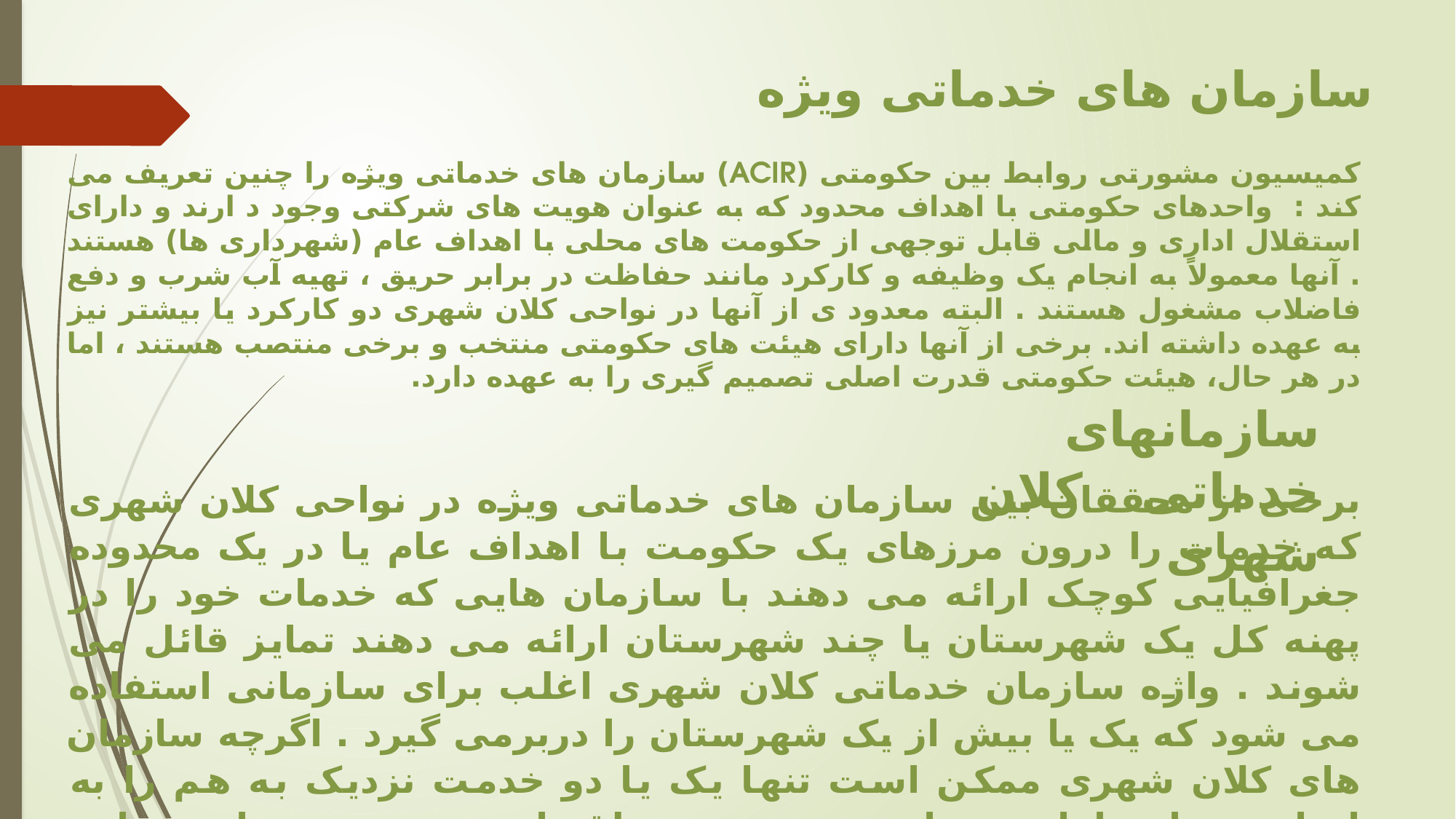

سازمان های خدماتی ویژه
کمیسیون مشورتی روابط بین حکومتی (ACIR) سازمان های خدماتی ویژه را چنین تعریف می کند :  واحدهای حکومتی با اهداف محدود که به عنوان هویت های شرکتی وجود د ارند و دارای استقلال اداری و مالی قابل توجهی از حکومت های محلی با اهداف عام (شهرداری ها) هستند . آنها معمولاً به انجام یک وظیفه و کارکرد مانند حفاظت در برابر حریق ، تهیه آب شرب و دفع فاضلاب مشغول هستند . البته معدود ی از آنها در نواحی کلان شهری دو کارکرد یا بیشتر نیز به عهده داشته اند. برخی از آنها دارای هیئت های حکومتی منتخب و برخی منتصب هستند ، اما در هر حال، هیئت حکومتی قدرت اصلی تصمیم گیری را به عهده دارد.
سازمانهای خدماتی کلان شهری
برخی از محققان بین سازمان های خدماتی ویژه در نواحی کلان شهری که خدمات را درون مرزهای یک حکومت با اهداف عام یا در یک محدوده جغرافیایی کوچک ارائه می دهند با سازمان هایی که خدمات خود را در پهنه کل یک شهرستان یا چند شهرستان ارائه می دهند تمایز قائل می شوند . واژه سازمان خدماتی کلان شهری اغلب برای سازمانی استفاده می شود که یک یا بیش از یک شهرستان را دربرمی گیرد . اگرچه سازمان های کلان شهری ممکن است تنها یک یا دو خدمت نزدیک به هم را به انجام برسانند اما می توانند نوعی دید منطقه ای در عرصه خدمات رسانی فراهم کنند . سازمان های کلان شهری تک منظوره می تواند برای تأمین طیف وسیعی از خدمات مانند حمل ونقل انبوه، فرودگاه ها، دفع فاضلاب، تأمین آب، پارک ها، مسکن عمومی و کنترل آلودگی آب ایجاد شوند.